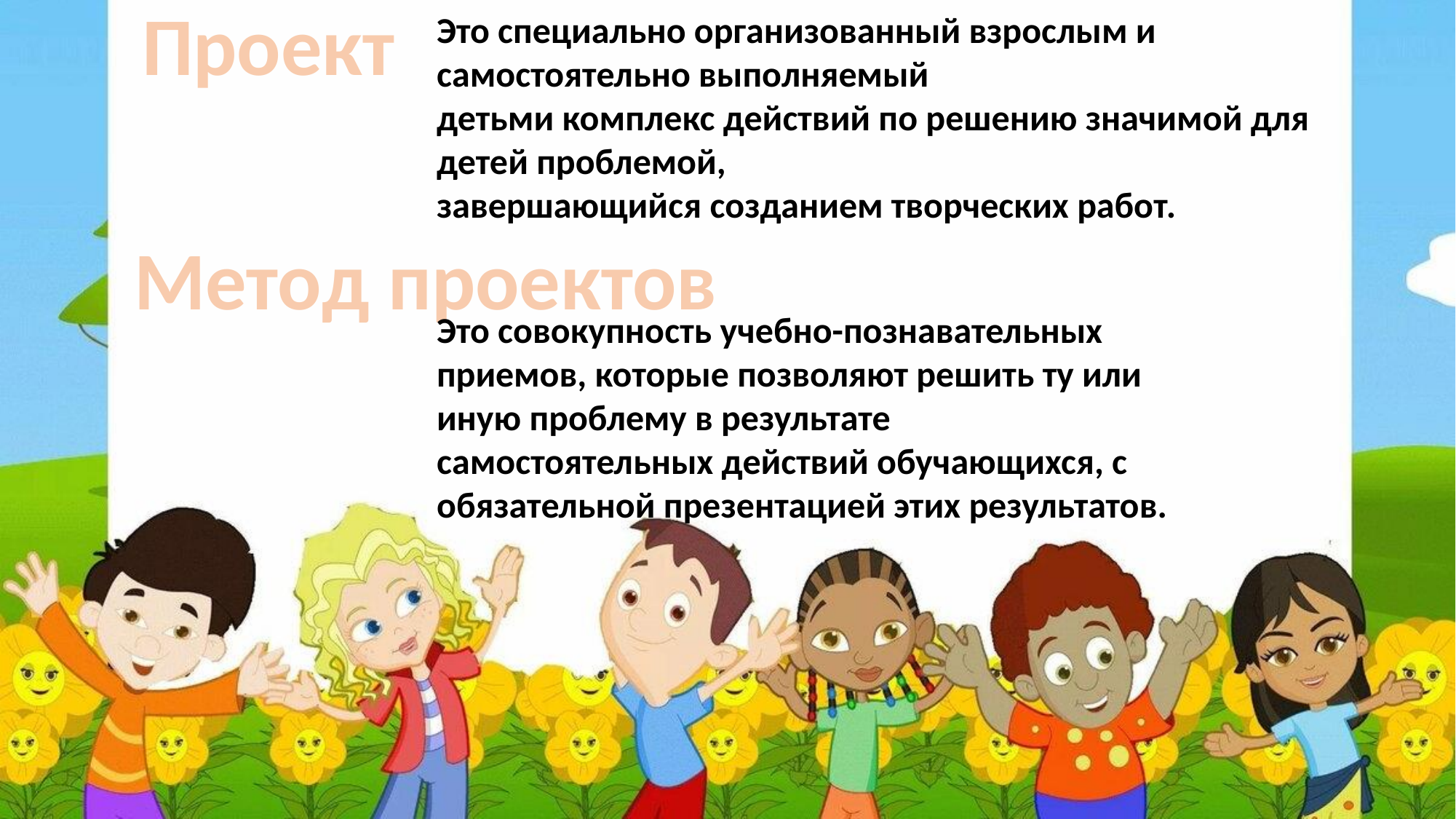

Проект
Это специально организованный взрослым и самостоятельно выполняемый
детьми комплекс действий по решению значимой для детей проблемой,
завершающийся созданием творческих работ.

Метод проектов
Это совокупность учебно-познавательных приемов, которые позволяют решить ту или иную проблему в результате
самостоятельных действий обучающихся, с обязательной презентацией этих результатов.